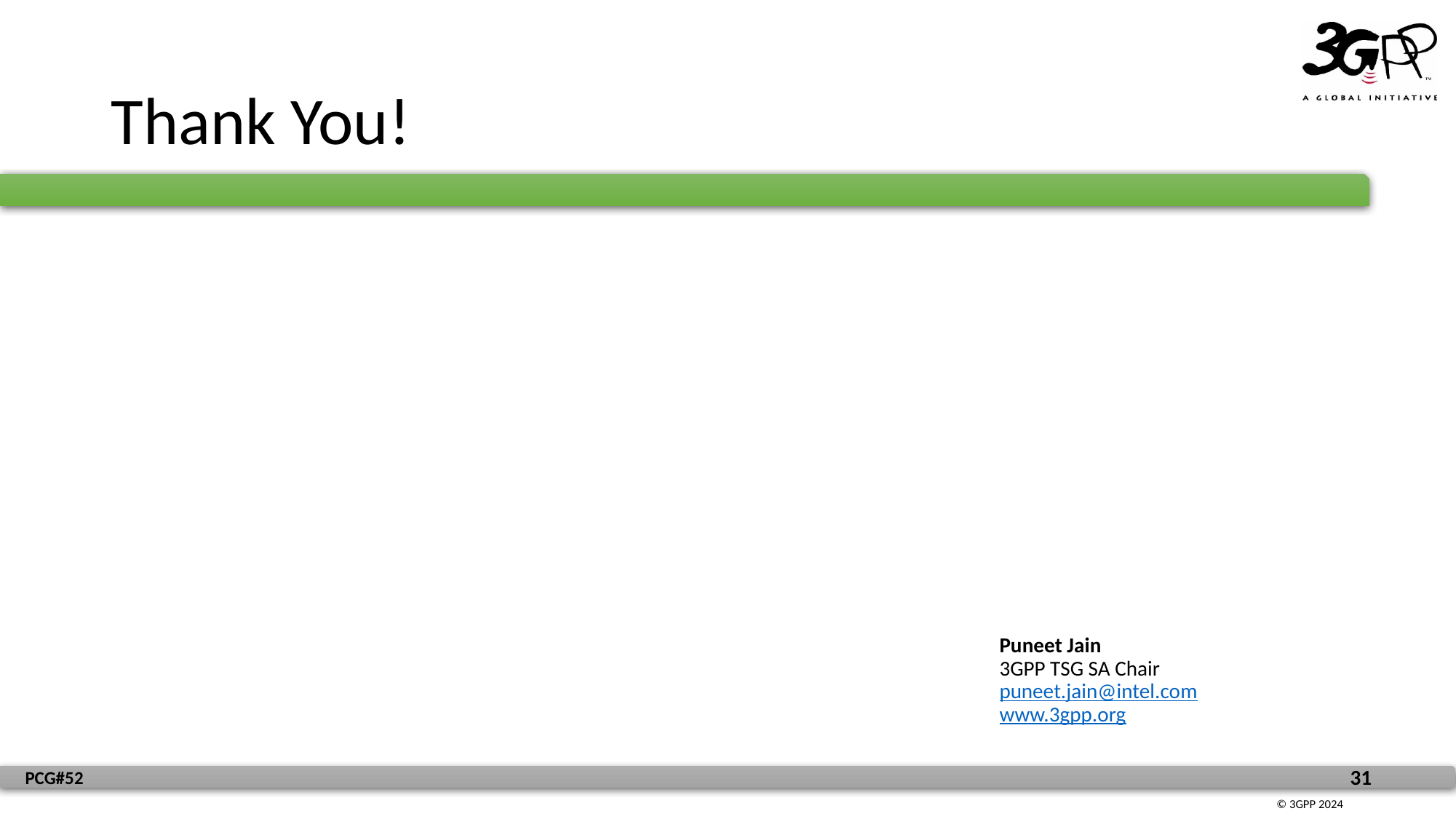

# Thank You!
Puneet Jain
3GPP TSG SA Chair
puneet.jain@intel.com
www.3gpp.org